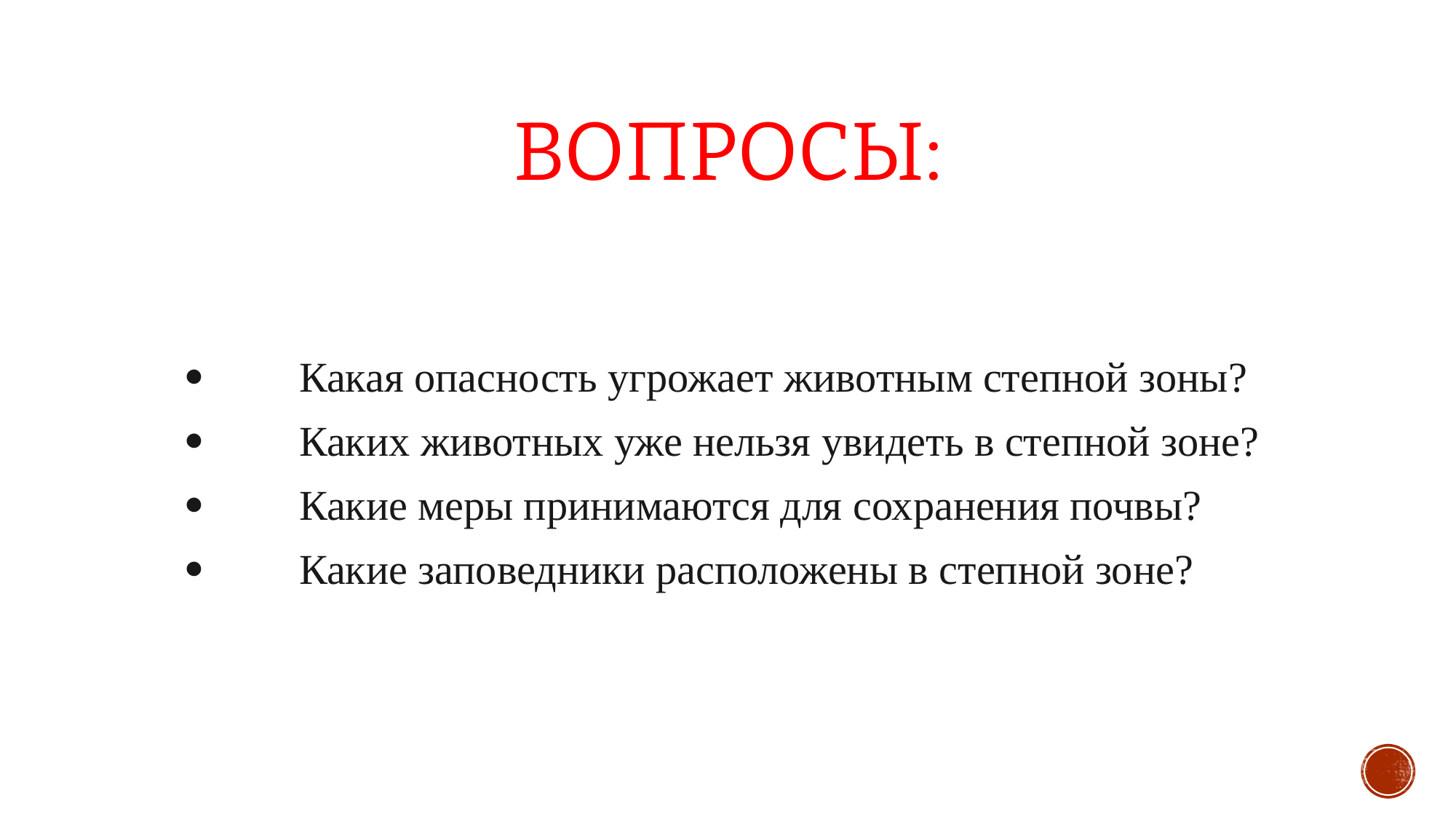

# Вопросы:
•         Какая опасность угрожает животным степной зоны?
•         Каких животных уже нельзя увидеть в степной зоне?
•         Какие меры принимаются для сохранения почвы?
•         Какие заповедники расположены в степной зоне?